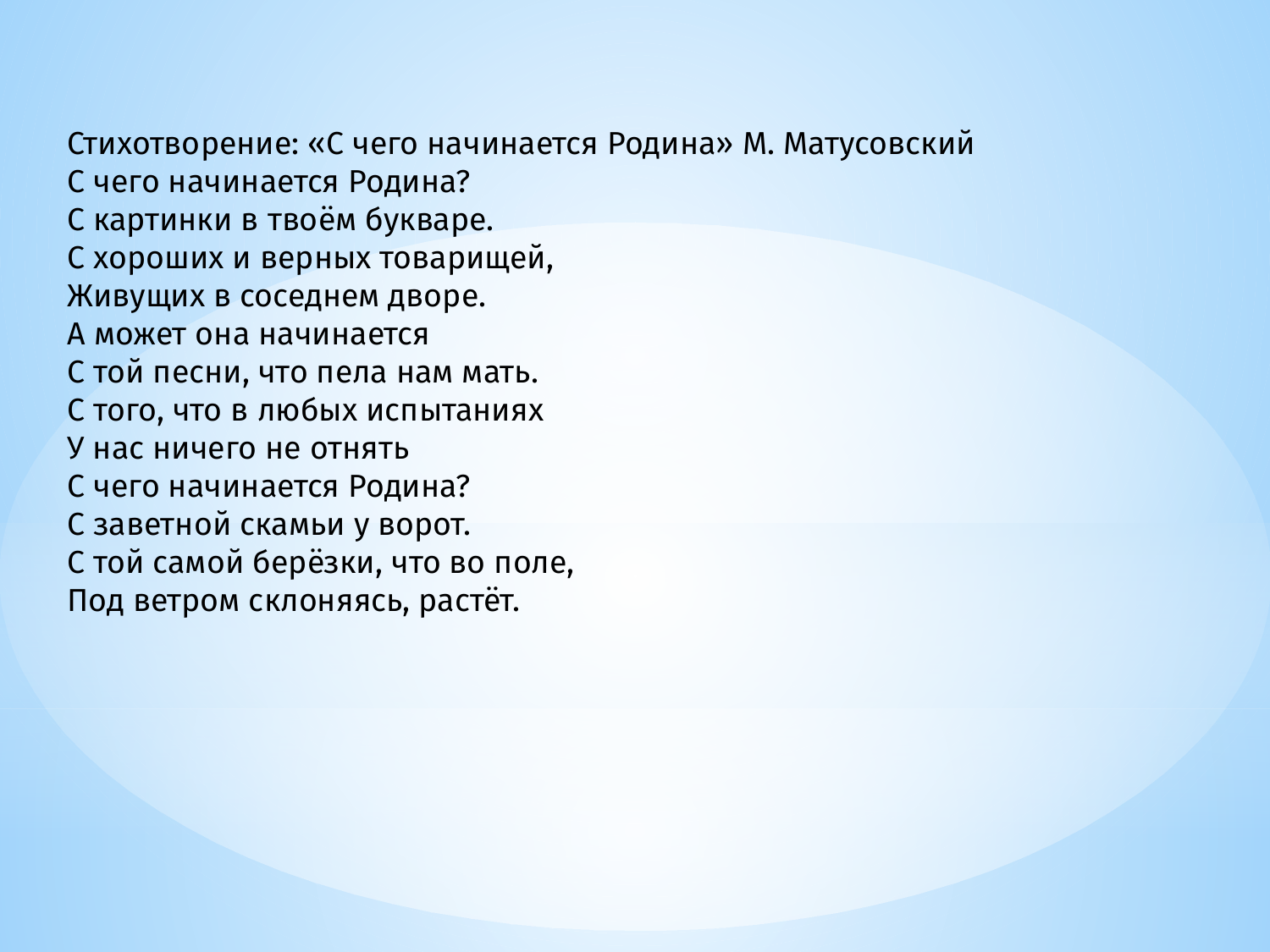

Стихотворение: «С чего начинается Родина» М. Матусовский
С чего начинается Родина?
С картинки в твоём букваре.
С хороших и верных товарищей,
Живущих в соседнем дворе.
А может она начинается
С той песни, что пела нам мать.
С того, что в любых испытаниях
У нас ничего не отнять
С чего начинается Родина?
С заветной скамьи у ворот.
С той самой берёзки, что во поле,
Под ветром склоняясь, растёт.